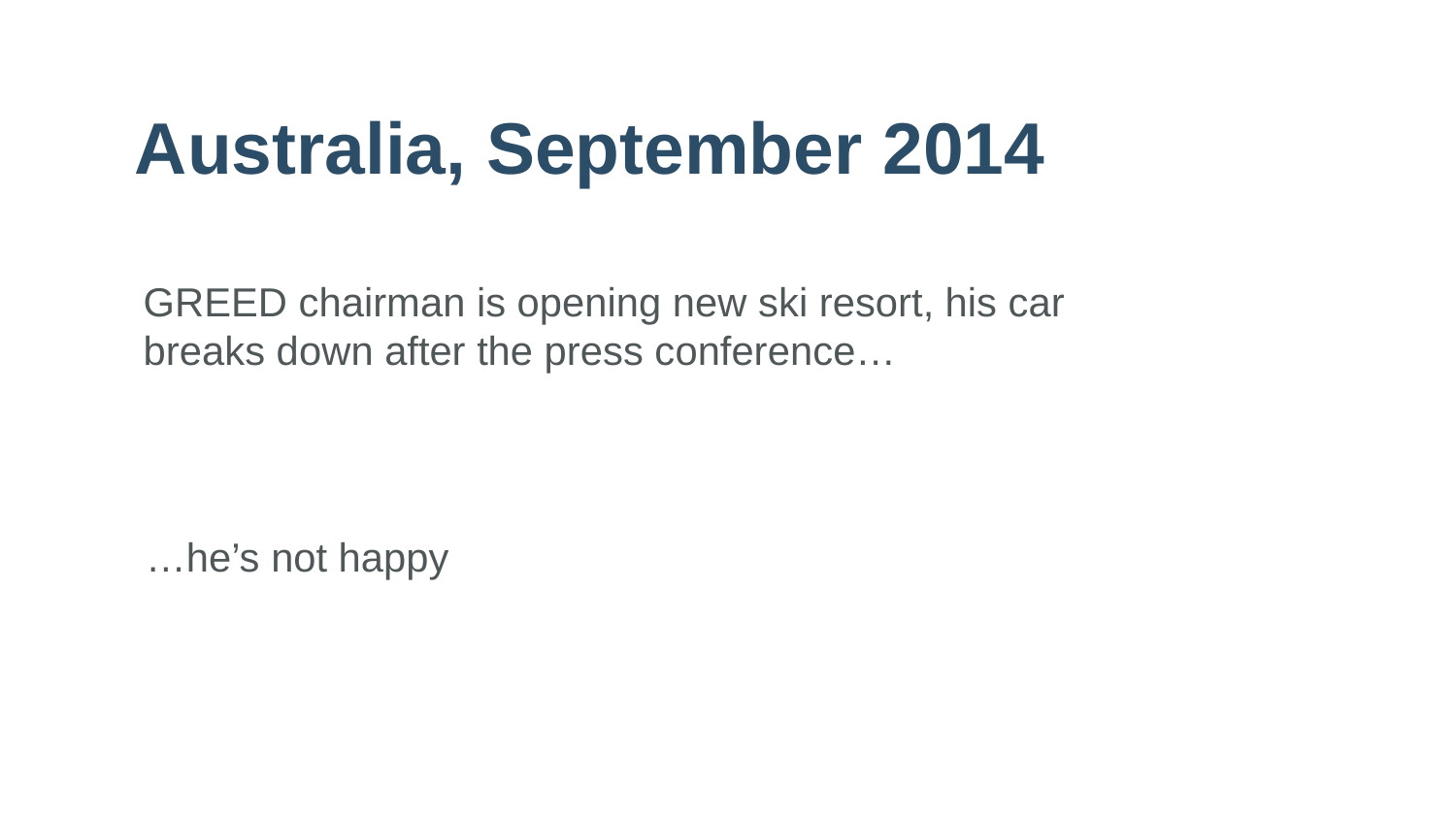

# Australia, September 2014
GREED chairman is opening new ski resort, his car breaks down after the press conference…
…he’s not happy